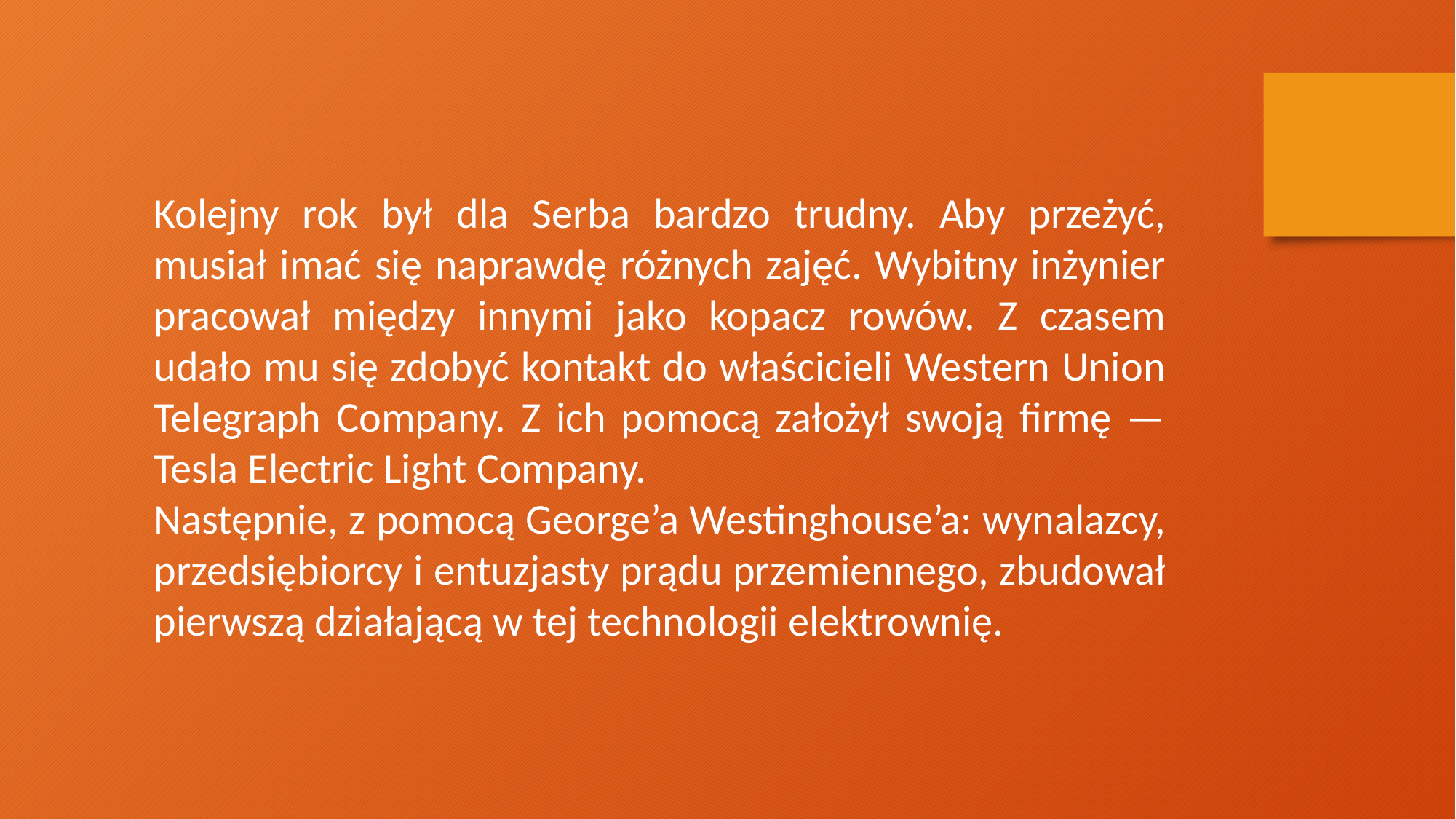

Kolejny rok był dla Serba bardzo trudny. Aby przeżyć, musiał imać się naprawdę różnych zajęć. Wybitny inżynier pracował między innymi jako kopacz rowów. Z czasem udało mu się zdobyć kontakt do właścicieli Western Union Telegraph Company. Z ich pomocą założył swoją firmę — Tesla Electric Light Company.
Następnie, z pomocą George’a Westinghouse’a: wynalazcy, przedsiębiorcy i entuzjasty prądu przemiennego, zbudował pierwszą działającą w tej technologii elektrownię.